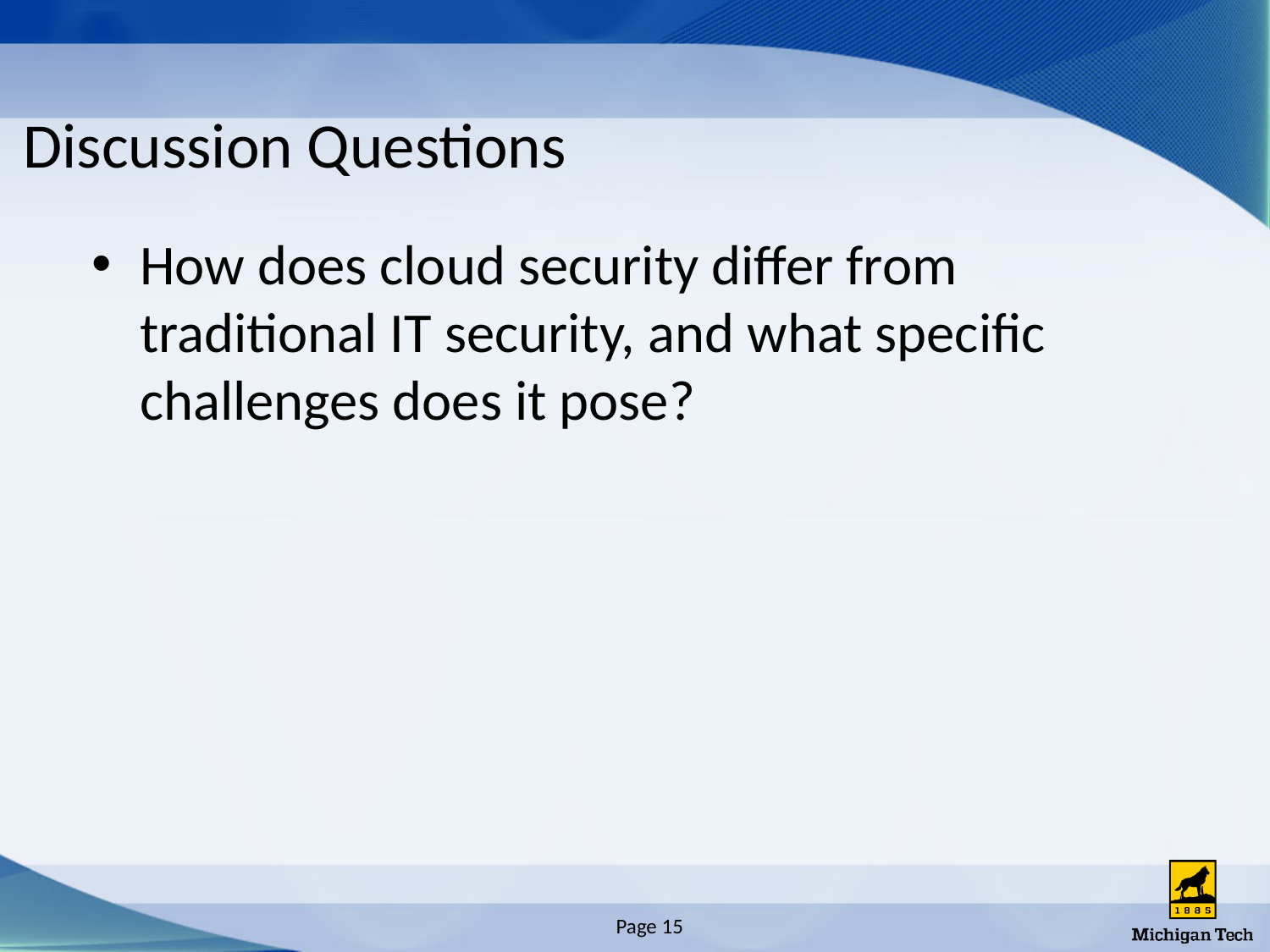

# Discussion Questions
How does cloud security differ from traditional IT security, and what specific challenges does it pose?